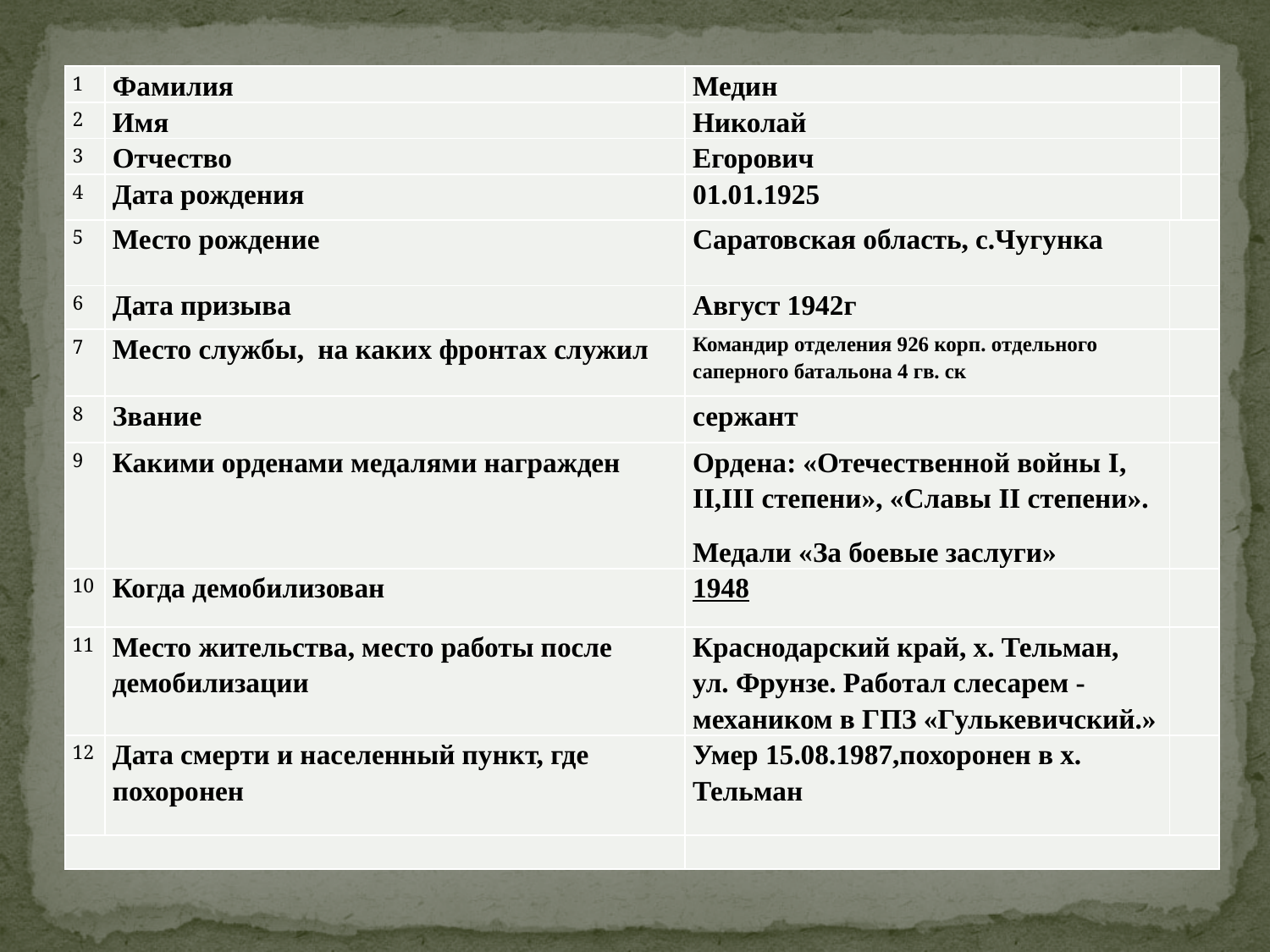

#
| 1 | Фамилия | Медин |  |  |
| --- | --- | --- | --- | --- |
| 2 | Имя | Николай |  |  |
| 3 | Отчество | Егорович |  |  |
| 4 | Дата рождения | 01.01.1925 |  |  |
| 5 | Место рождение | Саратовская область, с.Чугунка |  |  |
| 6 | Дата призыва | Август 1942г |  |  |
| 7 | Место службы, на каких фронтах служил | Командир отделения 926 корп. отдельного саперного батальона 4 гв. ск |  |  |
| 8 | Звание | сержант |  |  |
| 9 | Какими орденами медалями награжден | Ордена: «Отечественной войны I, II,III степени», «Славы II степени». Медали «За боевые заслуги» |  |  |
| 10 | Когда демобилизован | 1948 |  |  |
| 11 | Место жительства, место работы после демобилизации | Краснодарский край, х. Тельман, ул. Фрунзе. Работал слесарем - механиком в ГПЗ «Гулькевичский.» |  |  |
| 12 | Дата смерти и населенный пункт, где похоронен | Умер 15.08.1987,похоронен в х. Тельман |  |  |
|  |  |  |  |  |